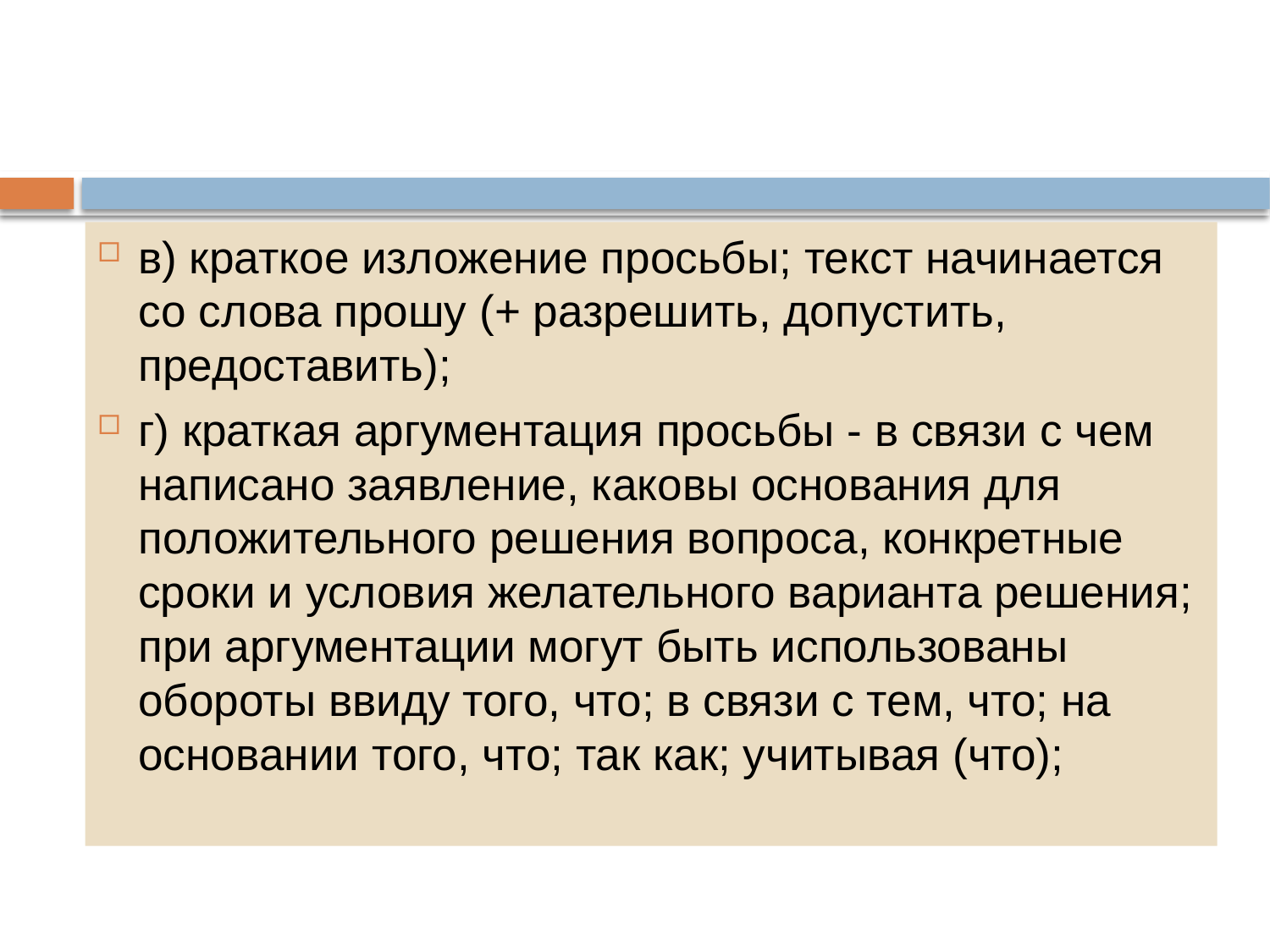

#
в) краткое изложение просьбы; текст начинается со слова прошу (+ разрешить, допустить, предоставить);
г) краткая аргументация просьбы - в связи с чем написано заявление, каковы основания для положительного решения вопроса, конкретные сроки и условия желательного варианта решения; при аргументации могут быть использованы обороты ввиду того, что; в связи с тем, что; на основании того, что; так как; учитывая (что);